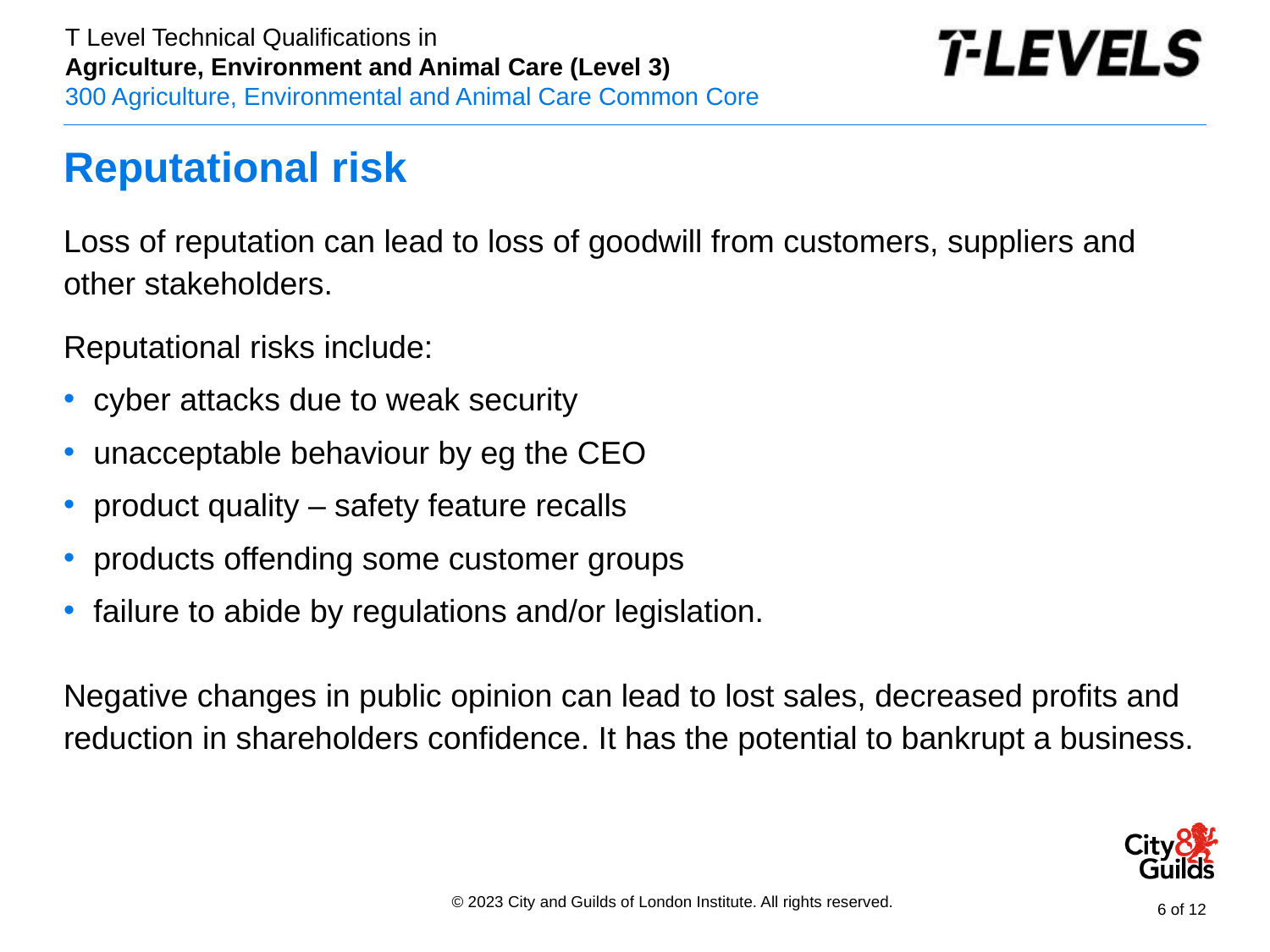

# Reputational risk
Loss of reputation can lead to loss of goodwill from customers, suppliers and other stakeholders.
Reputational risks include:
cyber attacks due to weak security
unacceptable behaviour by eg the CEO
product quality – safety feature recalls
products offending some customer groups
failure to abide by regulations and/or legislation.
Negative changes in public opinion can lead to lost sales, decreased profits and reduction in shareholders confidence. It has the potential to bankrupt a business.